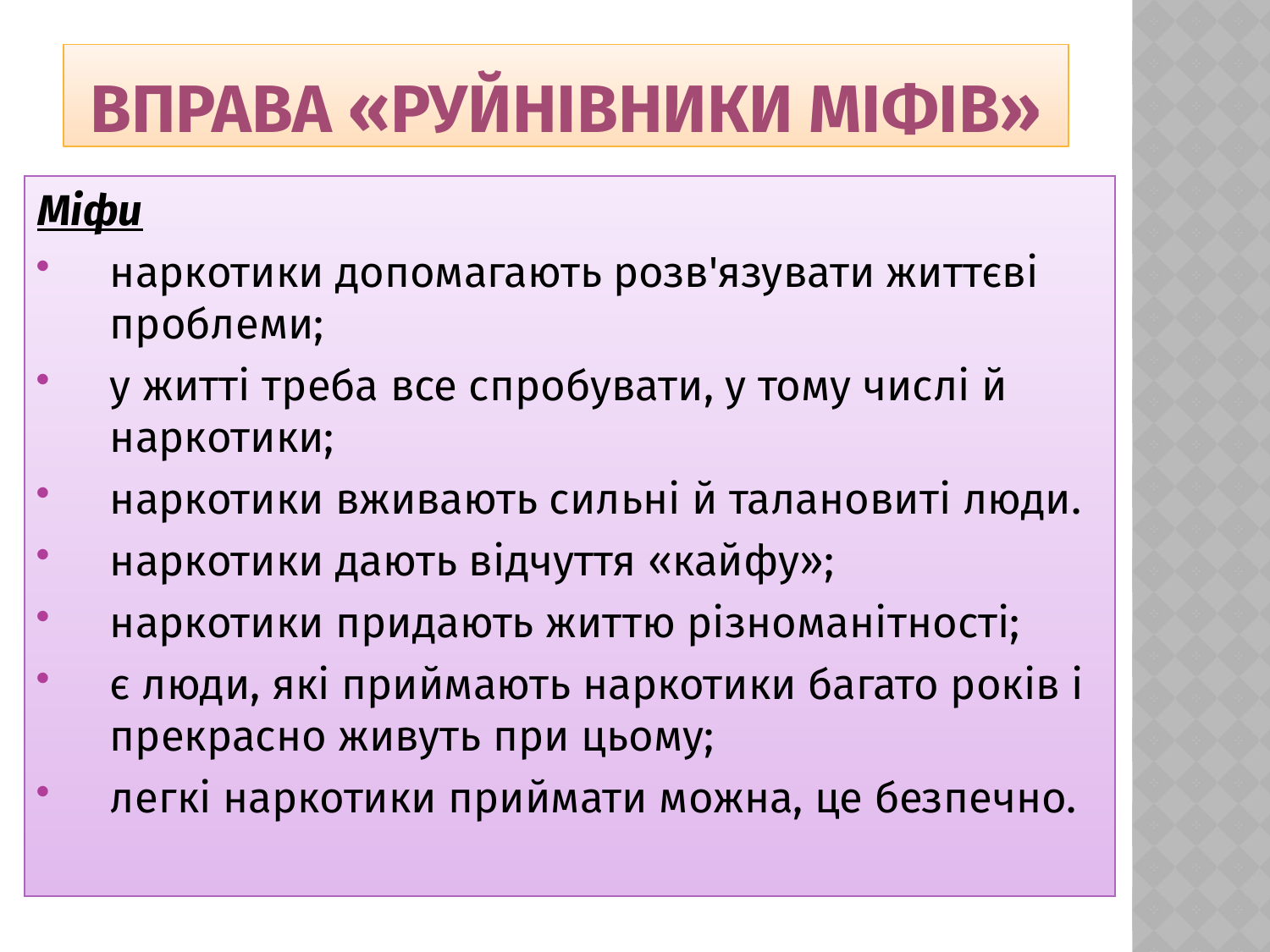

# Вправа «Руйнівники міфів»
Міфи
наркотики допомагають розв'язувати життєві проблеми;
у житті треба все спробувати, у тому числі й наркотики;
наркотики вживають сильні й талановиті люди.
наркотики дають відчуття «кайфу»;
наркотики придають життю різноманітності;
є люди, які приймають наркотики багато років і прекрасно живуть при цьому;
легкі наркотики приймати можна, це безпечно.